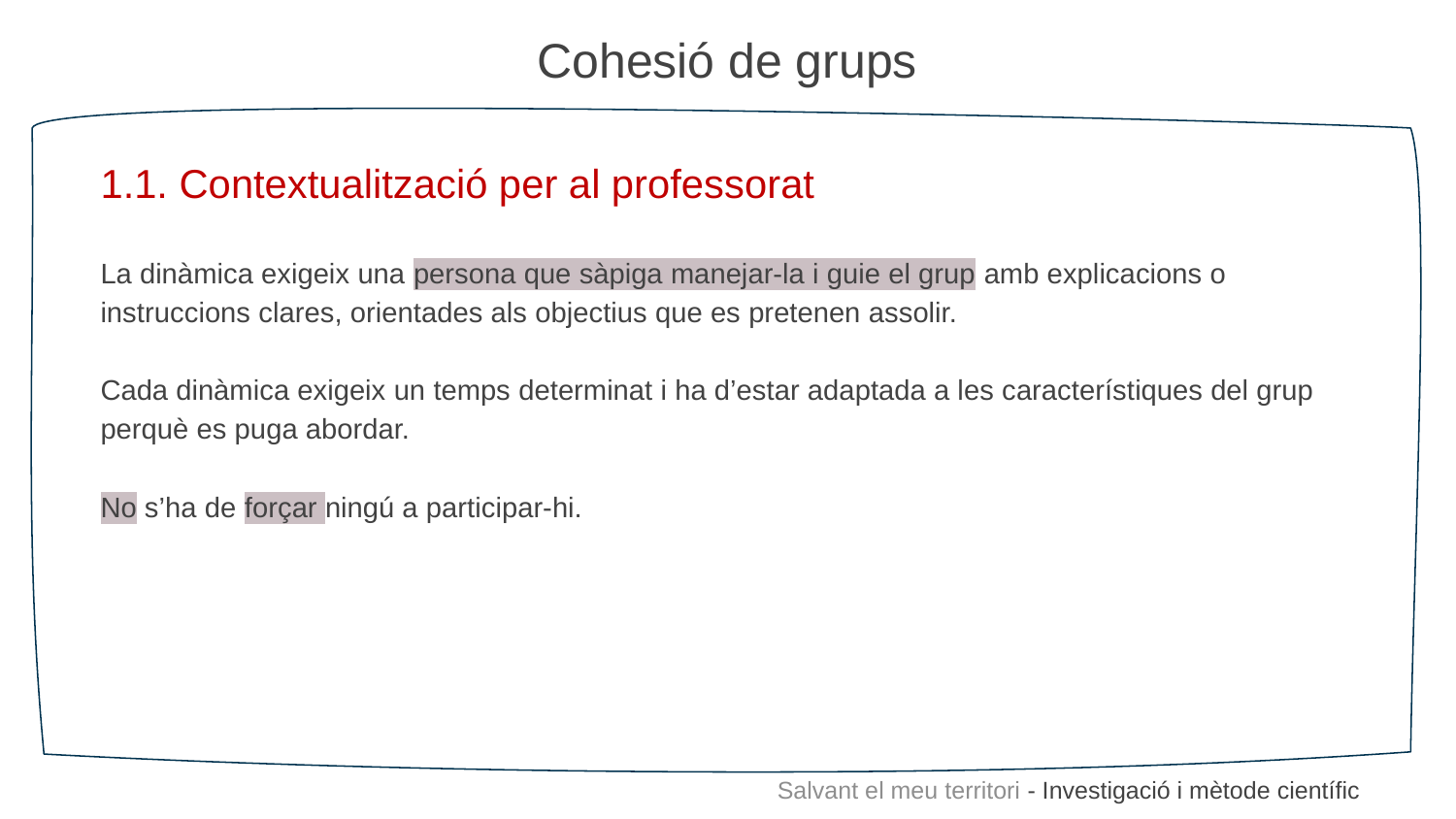

Cohesió de grups

1.1. Contextualització per al professorat
La dinàmica exigeix una persona que sàpiga manejar-la i guie el grup amb explicacions o instruccions clares, orientades als objectius que es pretenen assolir.

Cada dinàmica exigeix un temps determinat i ha d’estar adaptada a les característiques del grup perquè es puga abordar.

No s’ha de forçar ningú a participar-hi.

Salvant el meu territori - Investigació i mètode científic